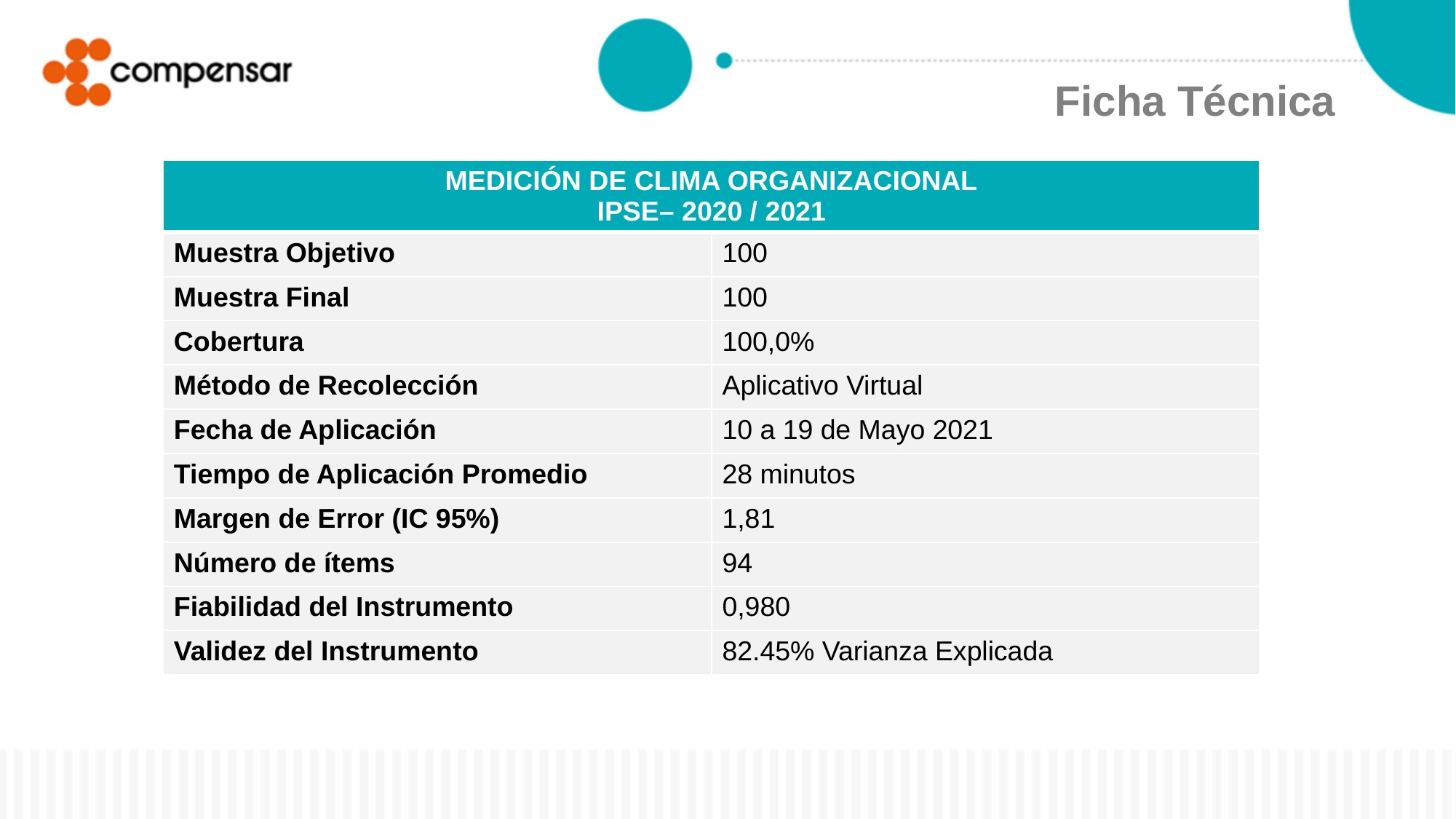

Ficha Técnica
| MEDICIÓN DE CLIMA ORGANIZACIONAL IPSE– 2020 / 2021 |  |
| --- | --- |
| Muestra Objetivo | 100 |
| Muestra Final | 100 |
| Cobertura | 100,0% |
| Método de Recolección | Aplicativo Virtual |
| Fecha de Aplicación | 10 a 19 de Mayo 2021 |
| Tiempo de Aplicación Promedio | 28 minutos |
| Margen de Error (IC 95%) | 1,81 |
| Número de ítems | 94 |
| Fiabilidad del Instrumento | 0,980 |
| Validez del Instrumento | 82.45% Varianza Explicada |